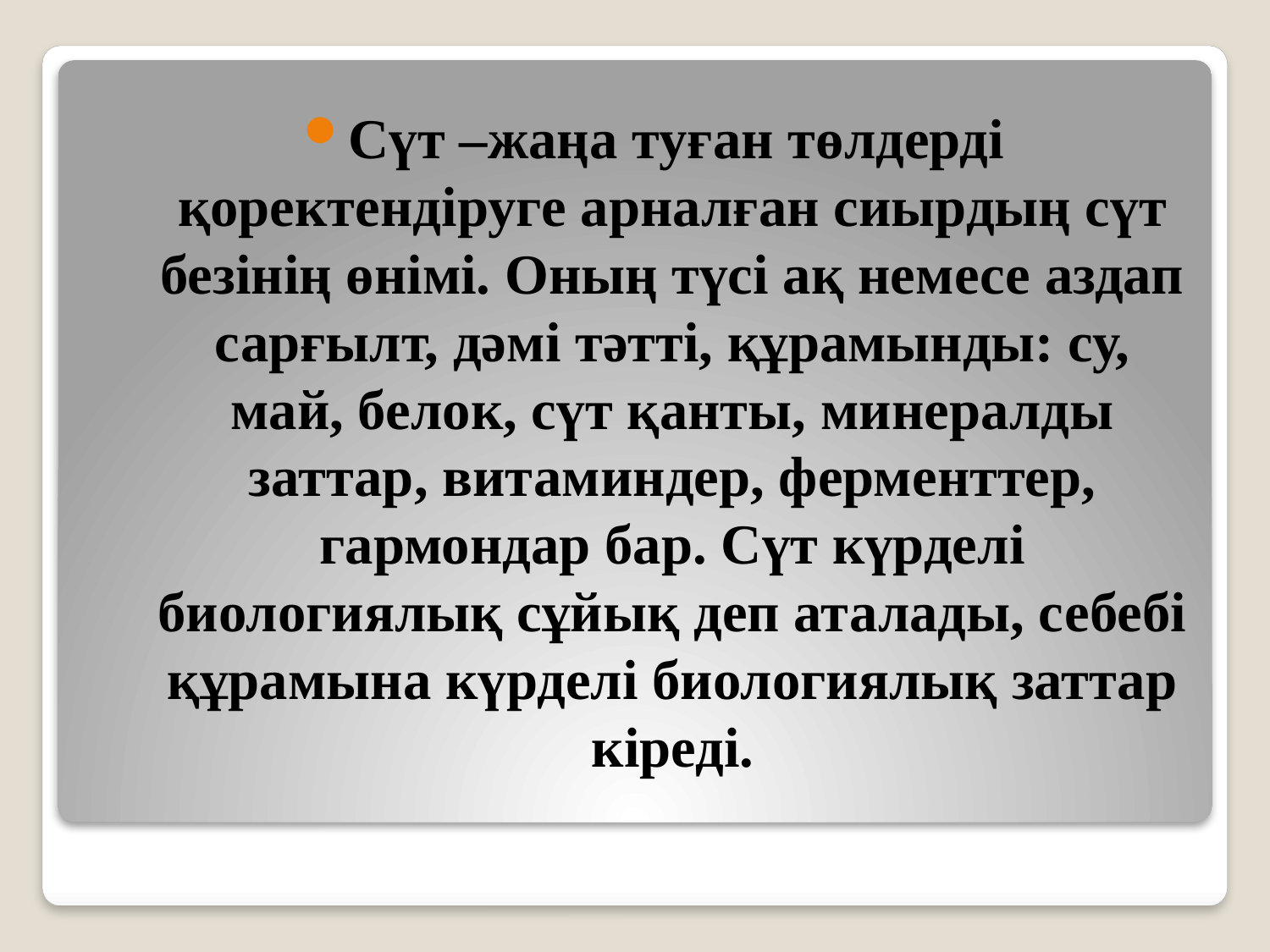

Сүт –жаңа туған төлдерді қоректендіруге арналған сиырдың сүт безінің өнімі. Оның түсі ақ немесе аздап сарғылт, дәмі тәтті, құрамынды: су, май, белок, сүт қанты, минералды заттар, витаминдер, ферменттер, гармондар бар. Сүт күрделі биологиялық сұйық деп аталады, себебі құрамына күрделі биологиялық заттар кіреді.